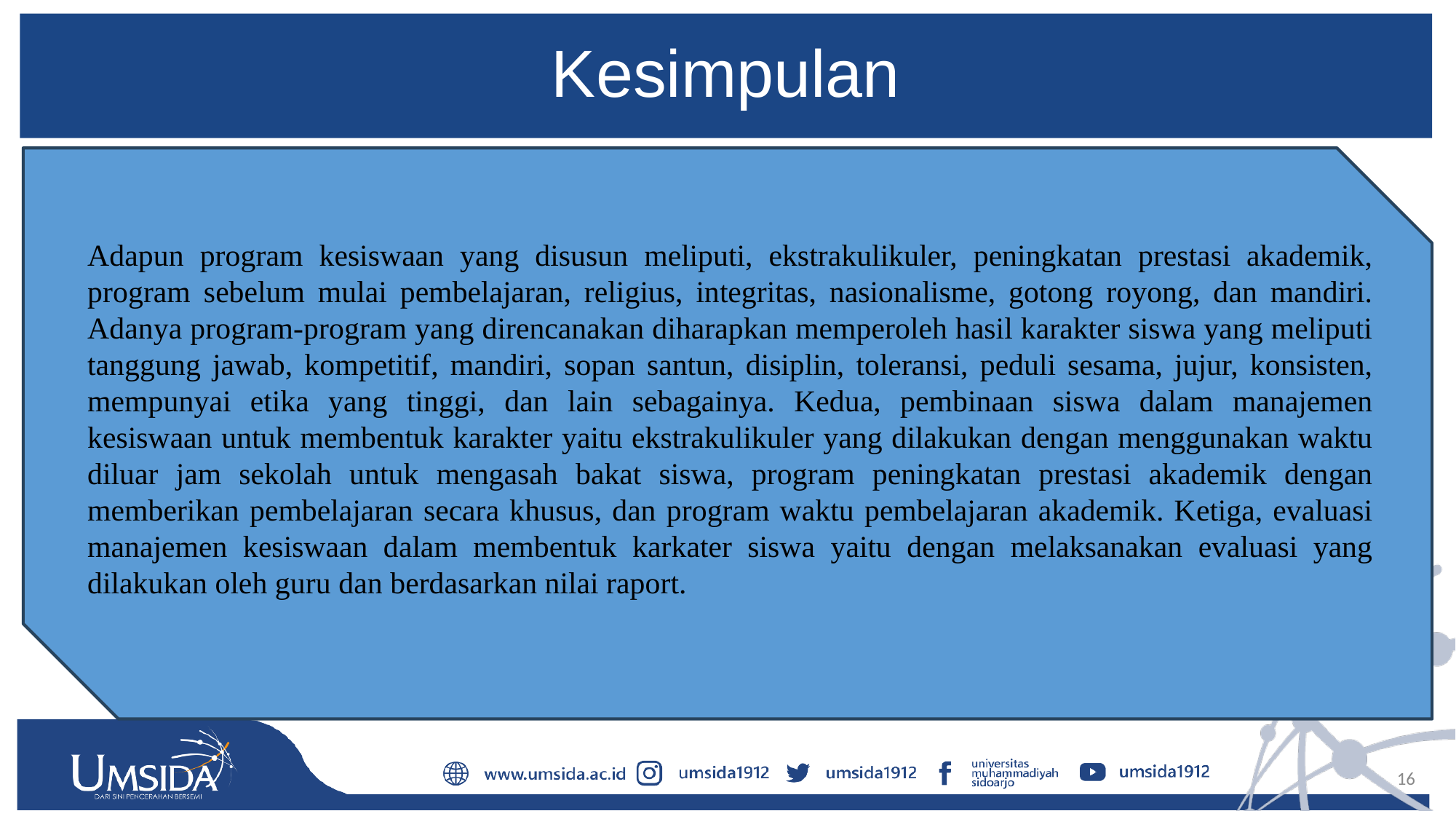

# Kesimpulan

Adapun program kesiswaan yang disusun meliputi, ekstrakulikuler, peningkatan prestasi akademik, program sebelum mulai pembelajaran, religius, integritas, nasionalisme, gotong royong, dan mandiri. Adanya program-program yang direncanakan diharapkan memperoleh hasil karakter siswa yang meliputi tanggung jawab, kompetitif, mandiri, sopan santun, disiplin, toleransi, peduli sesama, jujur, konsisten, mempunyai etika yang tinggi, dan lain sebagainya. Kedua, pembinaan siswa dalam manajemen kesiswaan untuk membentuk karakter yaitu ekstrakulikuler yang dilakukan dengan menggunakan waktu diluar jam sekolah untuk mengasah bakat siswa, program peningkatan prestasi akademik dengan memberikan pembelajaran secara khusus, dan program waktu pembelajaran akademik. Ketiga, evaluasi manajemen kesiswaan dalam membentuk karkater siswa yaitu dengan melaksanakan evaluasi yang dilakukan oleh guru dan berdasarkan nilai raport.